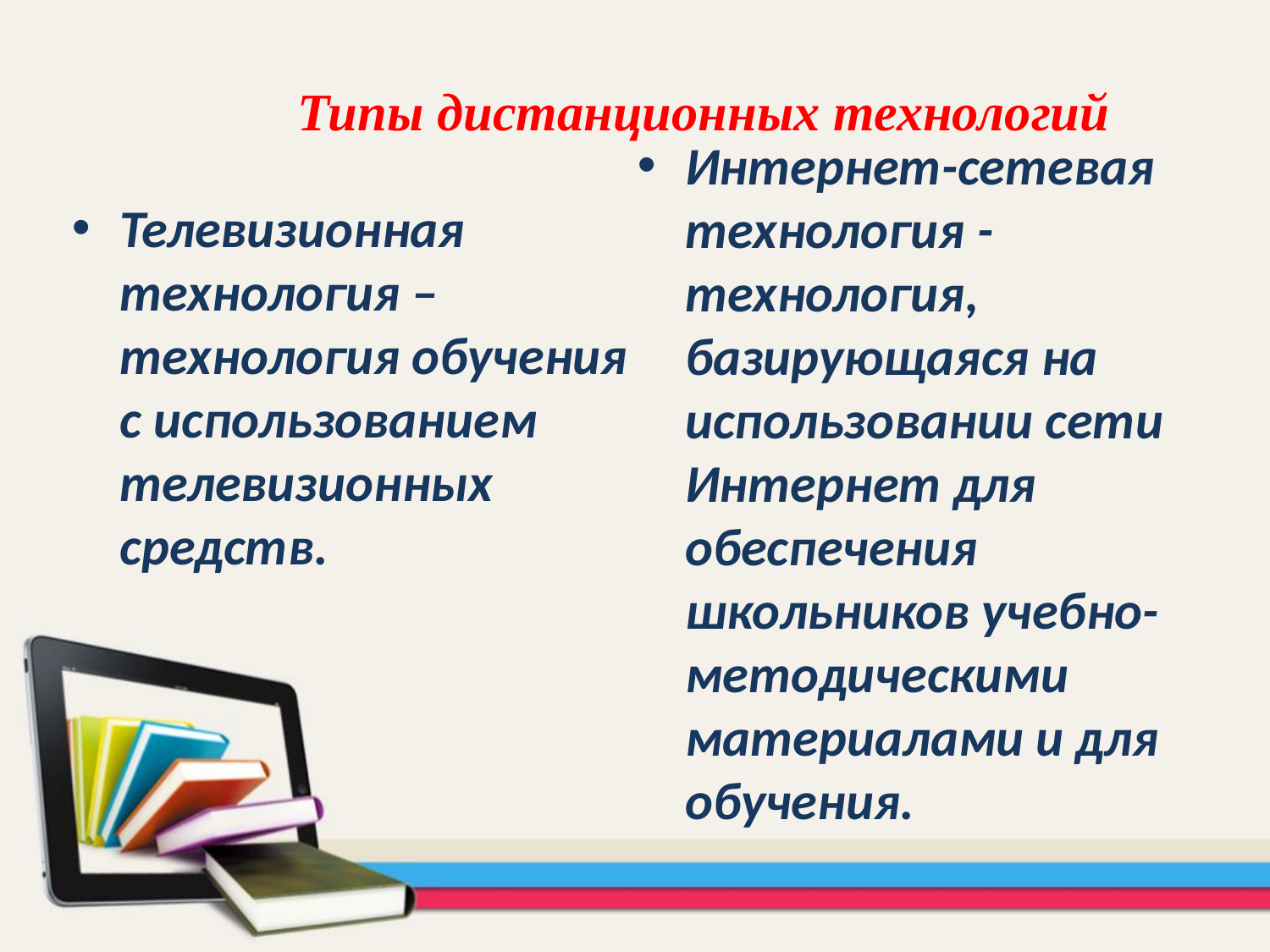

# Типы дистанционных технологий
Интернет-сетевая технология - технология, базирующаяся на использовании сети Интернет для обеспечения школьников учебно-методическими материалами и для обучения.

Телевизионная технология – технология обучения с использованием телевизионных средств.